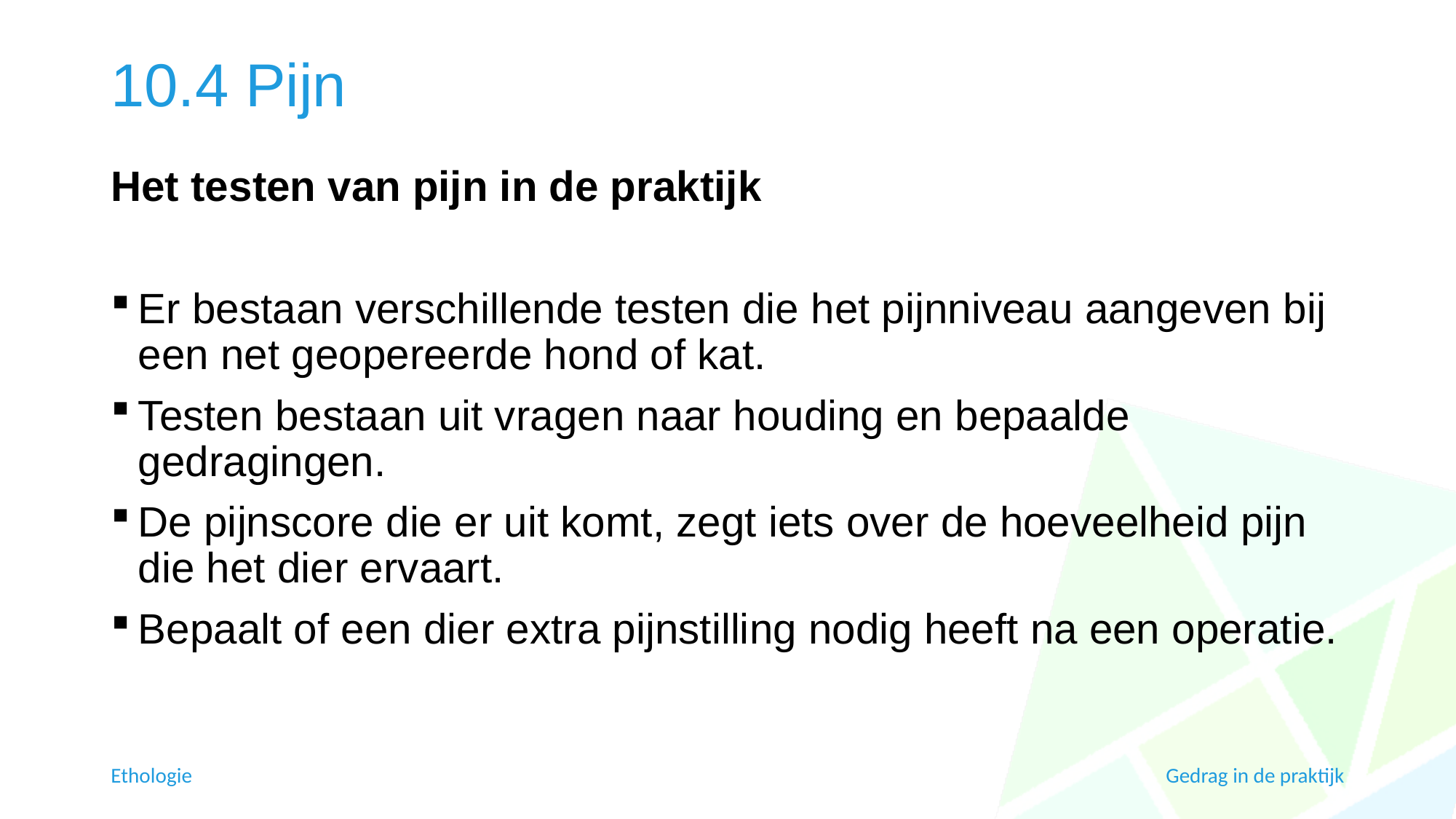

# 10.4 Pijn
Het testen van pijn in de praktijk

Er bestaan verschillende testen die het pijnniveau aangeven bij een net geopereerde hond of kat.
Testen bestaan uit vragen naar houding en bepaalde gedragingen.
De pijnscore die er uit komt, zegt iets over de hoeveelheid pijn die het dier ervaart.
Bepaalt of een dier extra pijnstilling nodig heeft na een operatie.
Ethologie
Gedrag in de praktijk